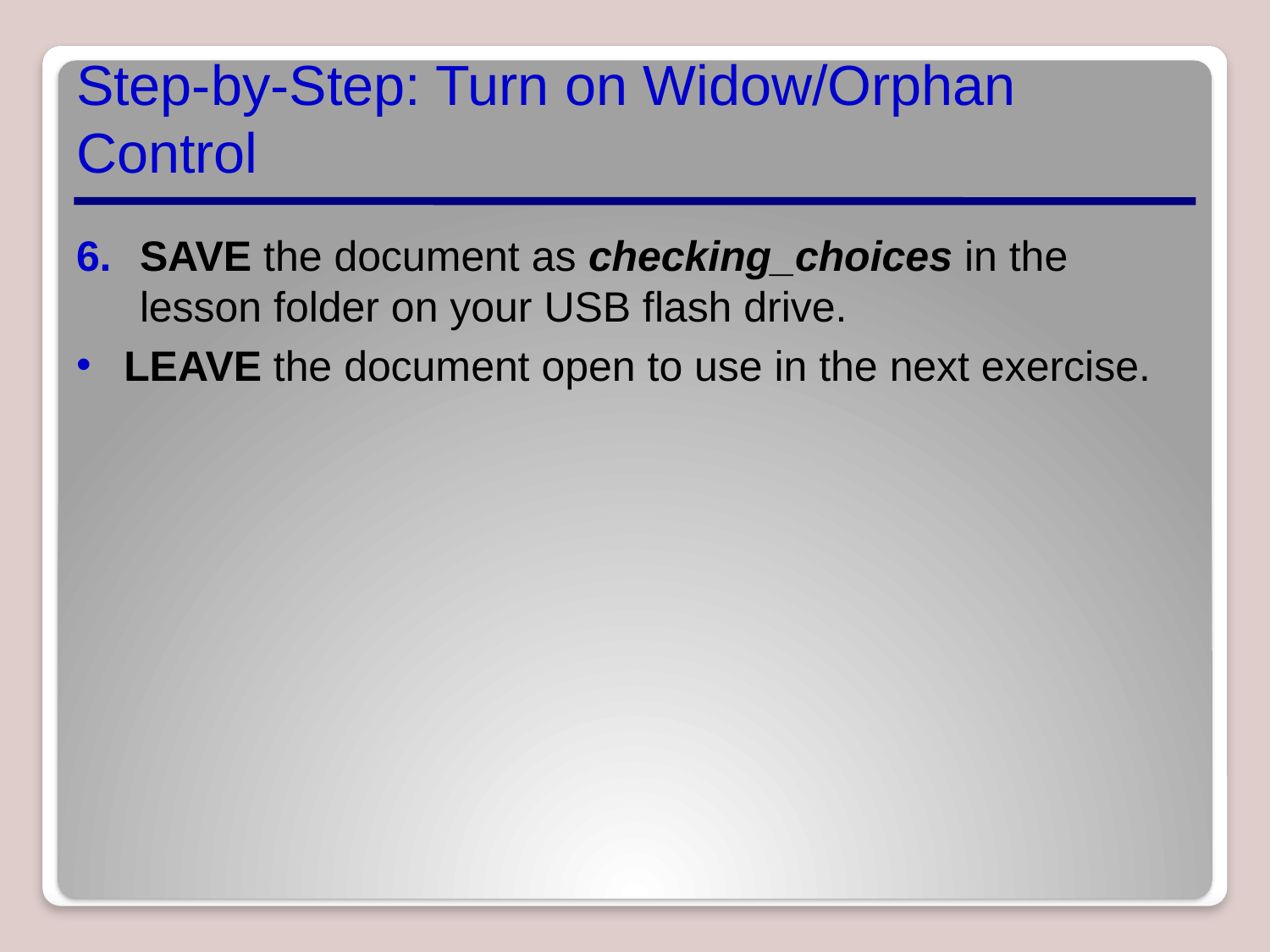

# Step-by-Step: Turn on Widow/Orphan Control
SAVE the document as checking_choices in the lesson folder on your USB flash drive.
LEAVE the document open to use in the next exercise.